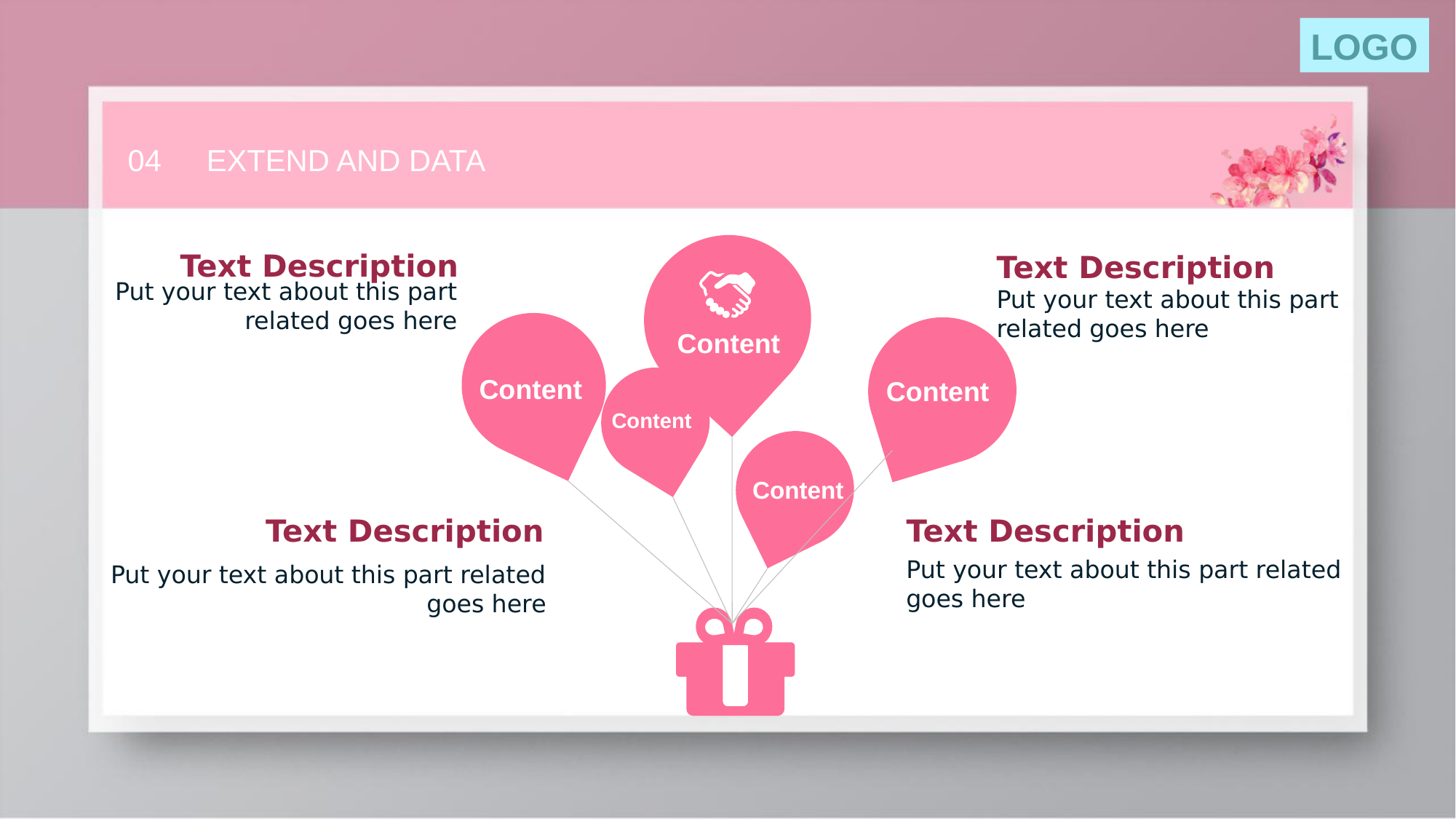

Text Description
Text Description

Put your text about this part related goes here
Put your text about this part related goes here

Content
Content

Content
Content

Content
Text Description
Text Description
Put your text about this part related goes here
Put your text about this part related goes here